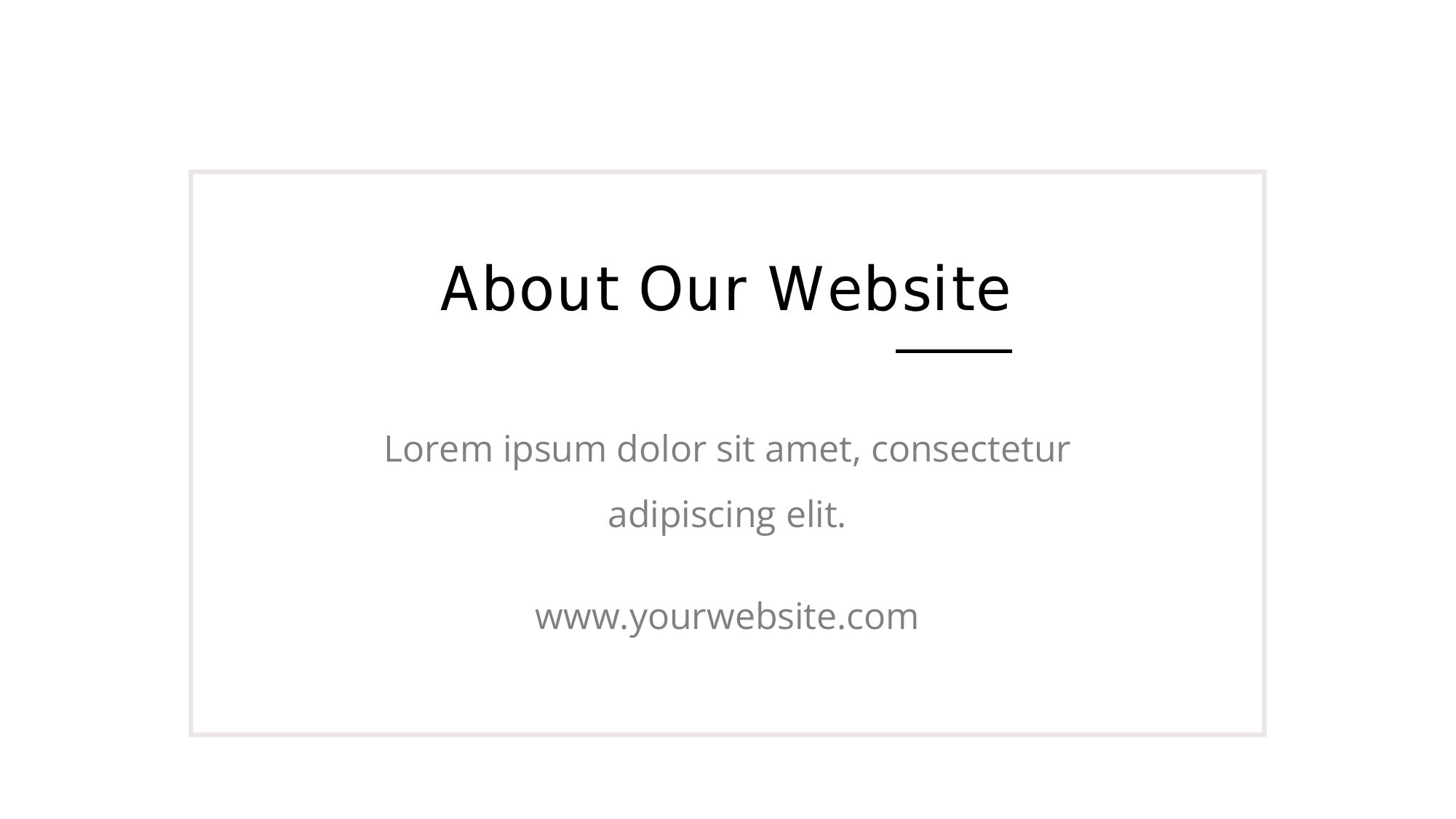

About Our Website
Lorem ipsum dolor sit amet, consectetur adipiscing elit.
www.yourwebsite.com